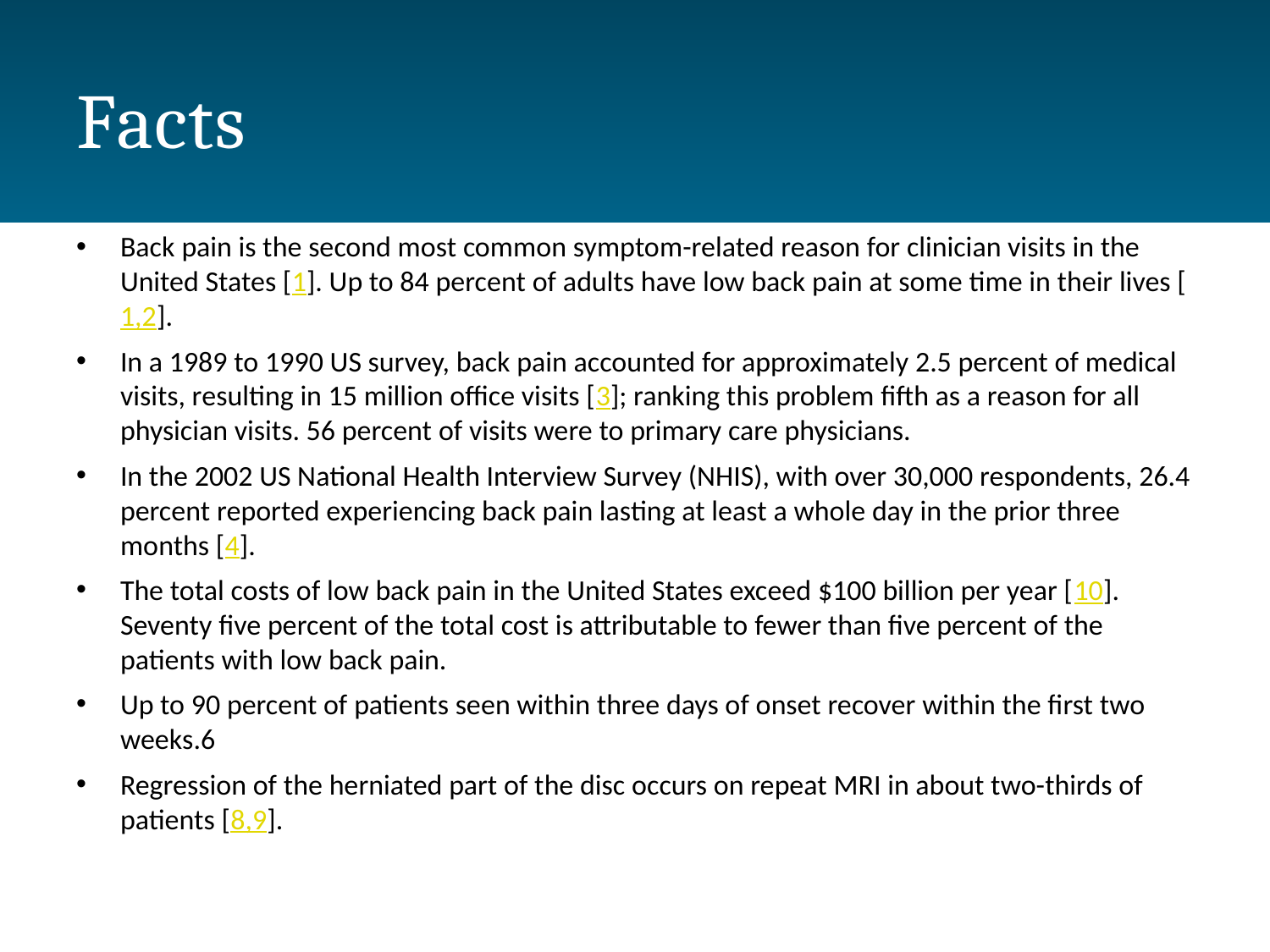

# Facts
Back pain is the second most common symptom-related reason for clinician visits in the United States [1]. Up to 84 percent of adults have low back pain at some time in their lives [1,2].
In a 1989 to 1990 US survey, back pain accounted for approximately 2.5 percent of medical visits, resulting in 15 million office visits [3]; ranking this problem fifth as a reason for all physician visits. 56 percent of visits were to primary care physicians.
In the 2002 US National Health Interview Survey (NHIS), with over 30,000 respondents, 26.4 percent reported experiencing back pain lasting at least a whole day in the prior three months [4].
The total costs of low back pain in the United States exceed $100 billion per year [10]. Seventy five percent of the total cost is attributable to fewer than five percent of the patients with low back pain.
Up to 90 percent of patients seen within three days of onset recover within the first two weeks.6
Regression of the herniated part of the disc occurs on repeat MRI in about two-thirds of patients [8,9].